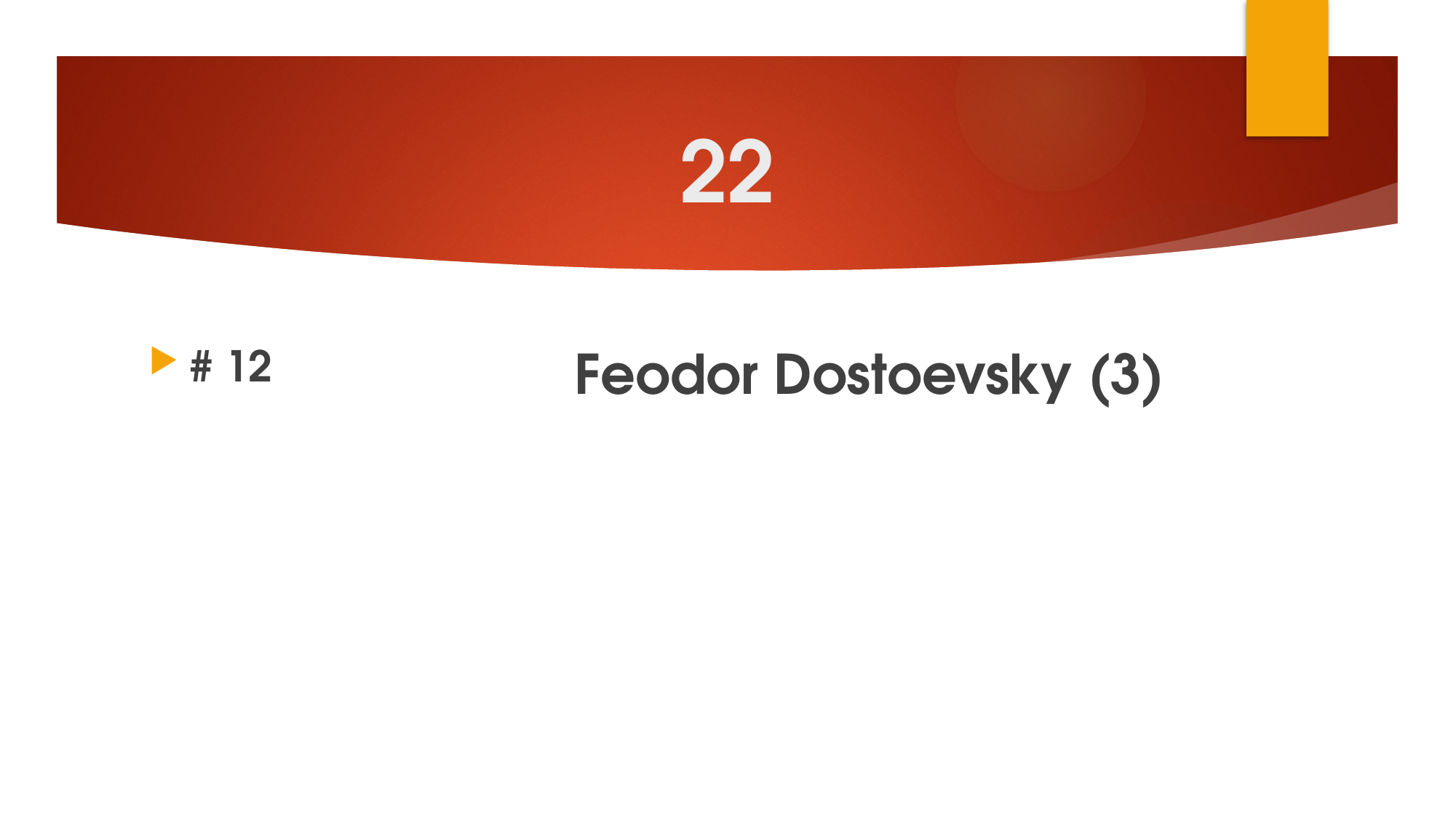

# 22
# 12
Feodor Dostoevsky (3)